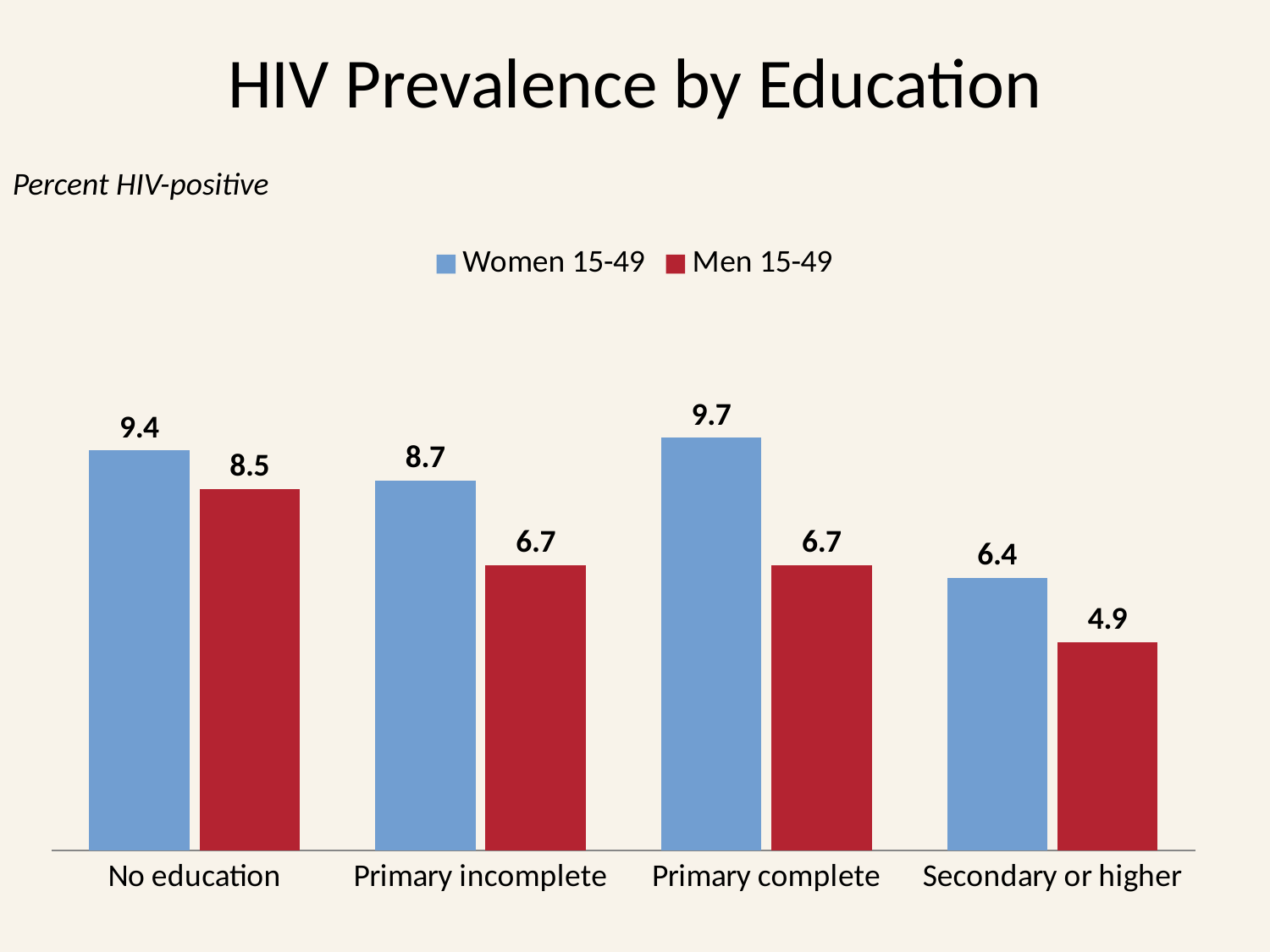

# HIV Prevalence by Education
Percent HIV-positive

### Chart

| Category | Women 15-49 | Men 15-49 |
|---|---|---|
| No education | 9.4 | 8.5 |
| Primary incomplete | 8.7 | 6.7 |
| Primary complete | 9.7 | 6.7 |
| Secondary or higher | 6.4 | 4.9 |